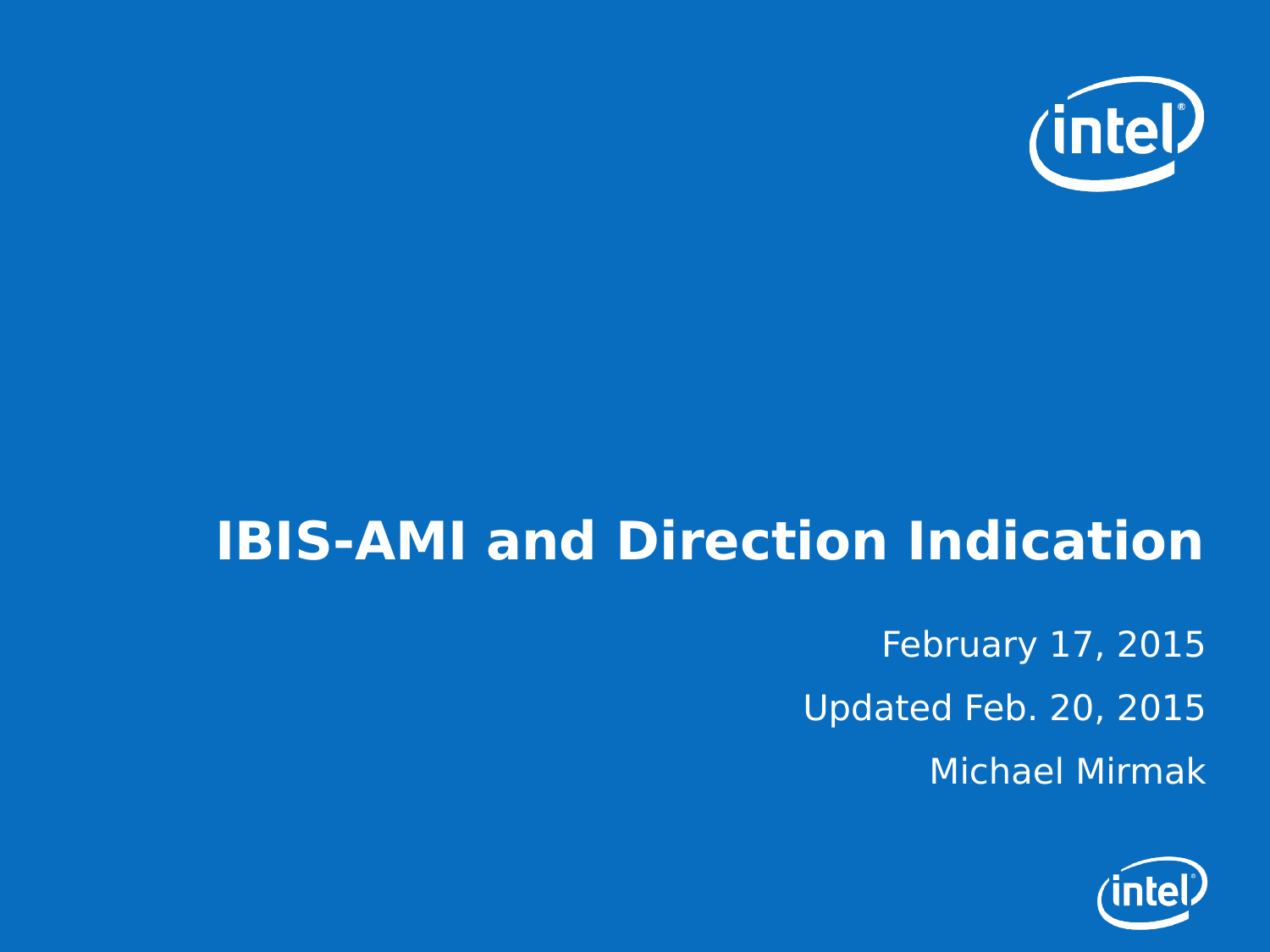

# IBIS-AMI and Direction Indication
February 17, 2015
Updated Feb. 20, 2015
Michael Mirmak